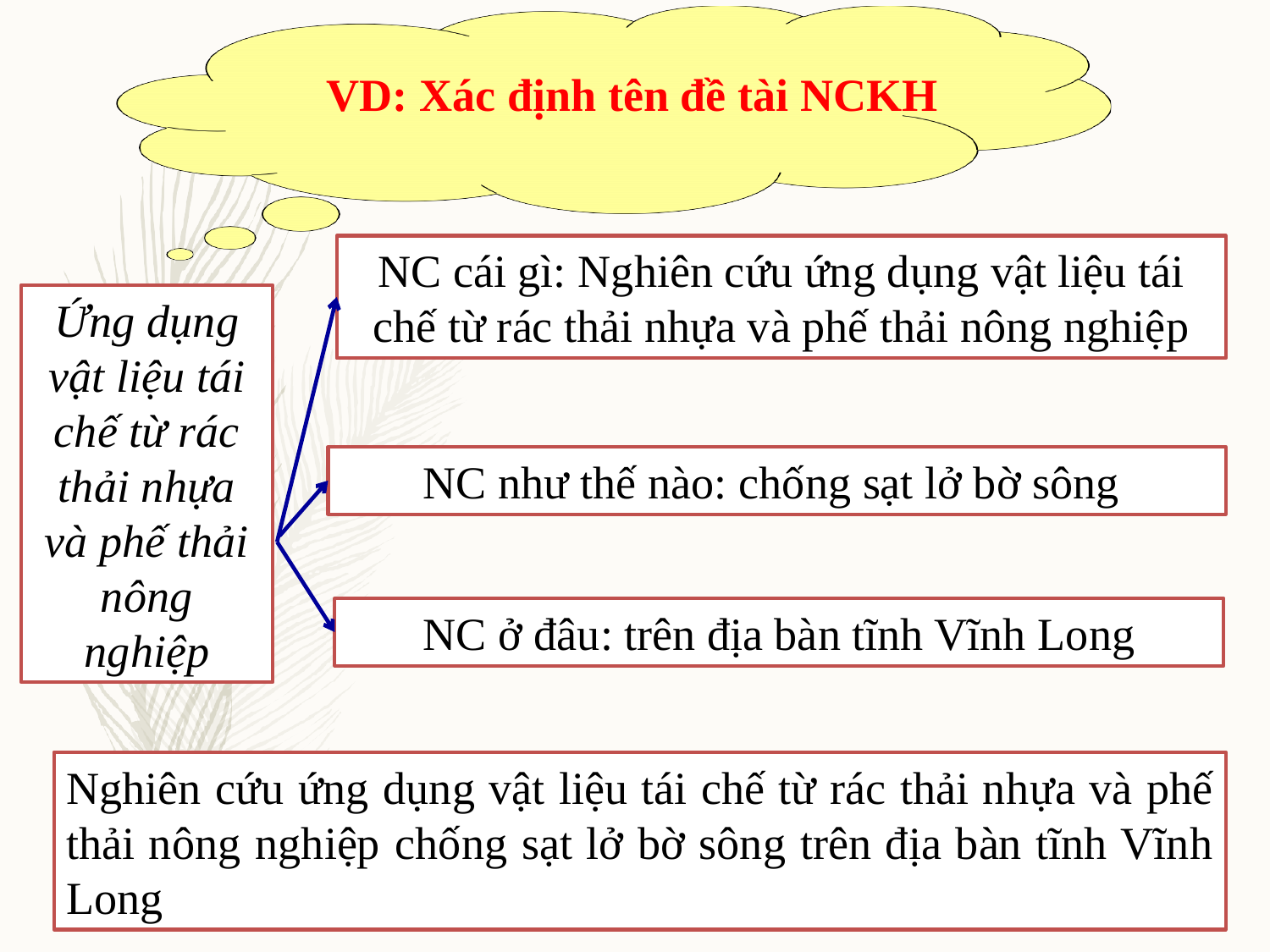

VD: Xác định tên đề tài NCKH
NC cái gì: Nghiên cứu ứng dụng vật liệu tái chế từ rác thải nhựa và phế thải nông nghiệp
Ứng dụng vật liệu tái chế từ rác thải nhựa và phế thải nông nghiệp
NC như thế nào: chống sạt lở bờ sông
NC ở đâu: trên địa bàn tĩnh Vĩnh Long
Nghiên cứu ứng dụng vật liệu tái chế từ rác thải nhựa và phế thải nông nghiệp chống sạt lở bờ sông trên địa bàn tĩnh Vĩnh Long